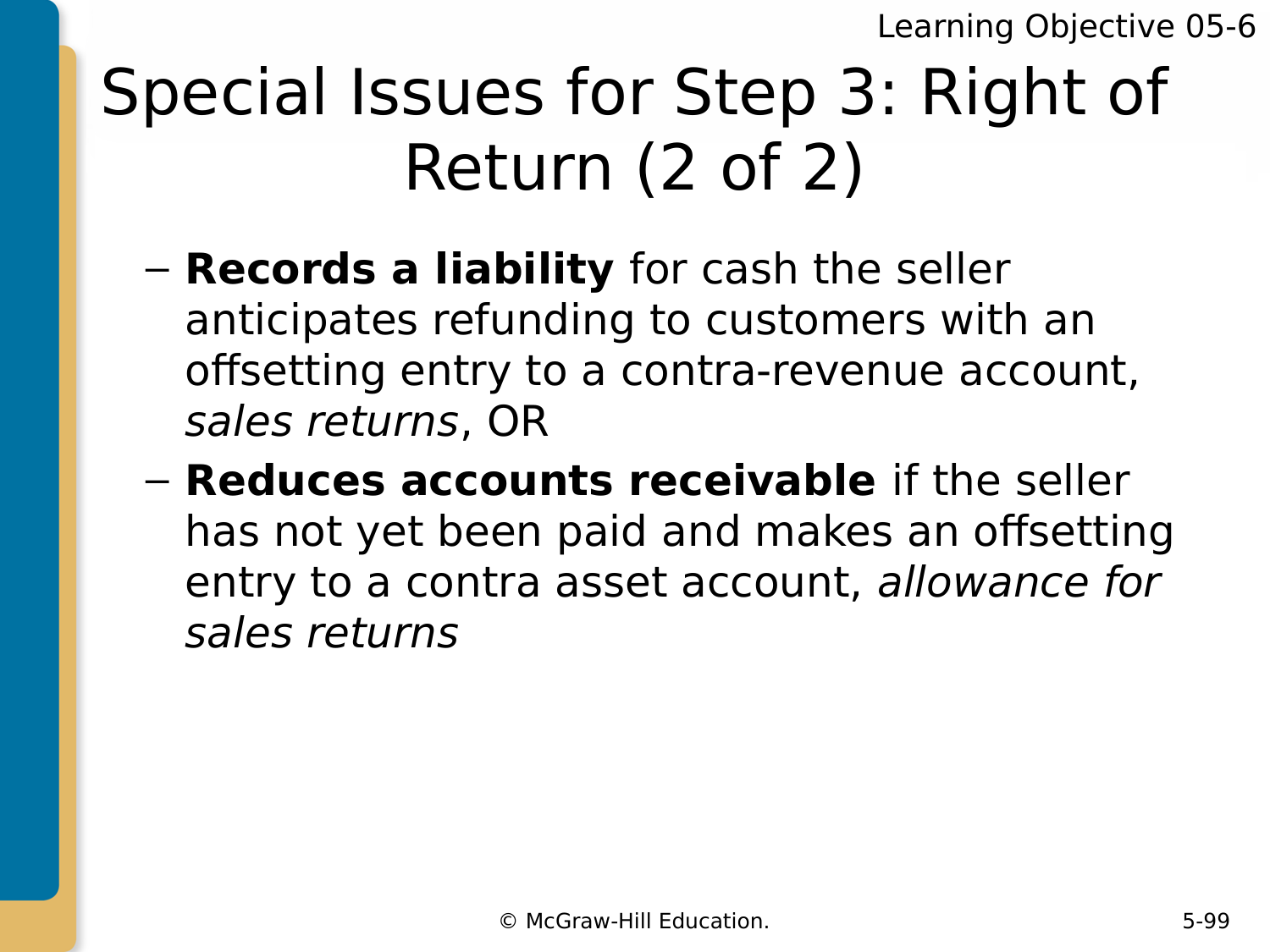

Learning Objective 05-6
# Special Issues for Step 3: Right of Return (2 of 2)
Records a liability for cash the seller anticipates refunding to customers with an offsetting entry to a contra-revenue account, sales returns, OR
Reduces accounts receivable if the seller has not yet been paid and makes an offsetting entry to a contra asset account, allowance for sales returns